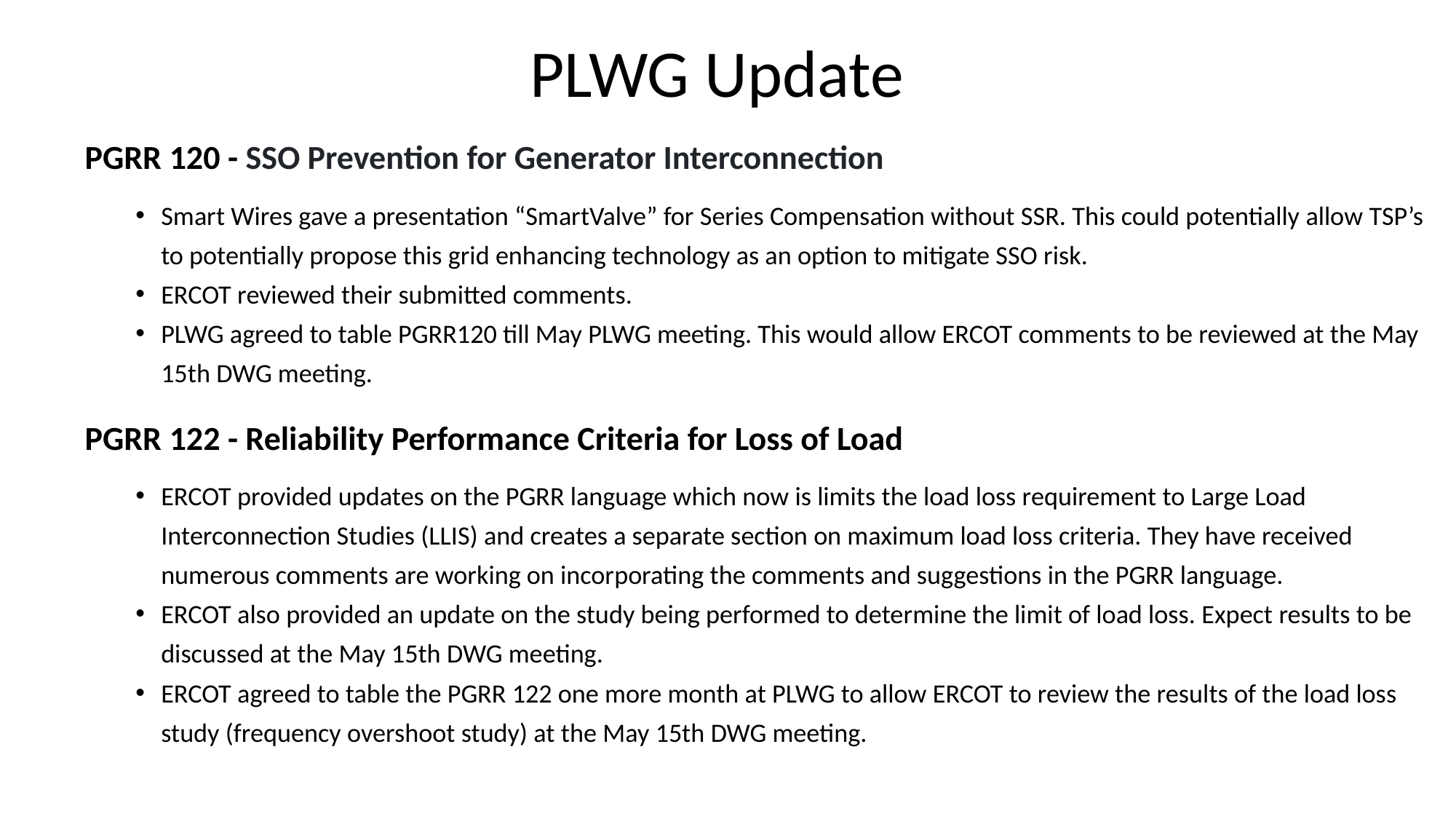

# PLWG Update
PGRR 120 - SSO Prevention for Generator Interconnection
Smart Wires gave a presentation “SmartValve” for Series Compensation without SSR. This could potentially allow TSP’s to potentially propose this grid enhancing technology as an option to mitigate SSO risk.
ERCOT reviewed their submitted comments.
PLWG agreed to table PGRR120 till May PLWG meeting. This would allow ERCOT comments to be reviewed at the May 15th DWG meeting.
PGRR 122 - Reliability Performance Criteria for Loss of Load
ERCOT provided updates on the PGRR language which now is limits the load loss requirement to Large Load Interconnection Studies (LLIS) and creates a separate section on maximum load loss criteria. They have received numerous comments are working on incorporating the comments and suggestions in the PGRR language.
ERCOT also provided an update on the study being performed to determine the limit of load loss. Expect results to be discussed at the May 15th DWG meeting.
ERCOT agreed to table the PGRR 122 one more month at PLWG to allow ERCOT to review the results of the load loss study (frequency overshoot study) at the May 15th DWG meeting.